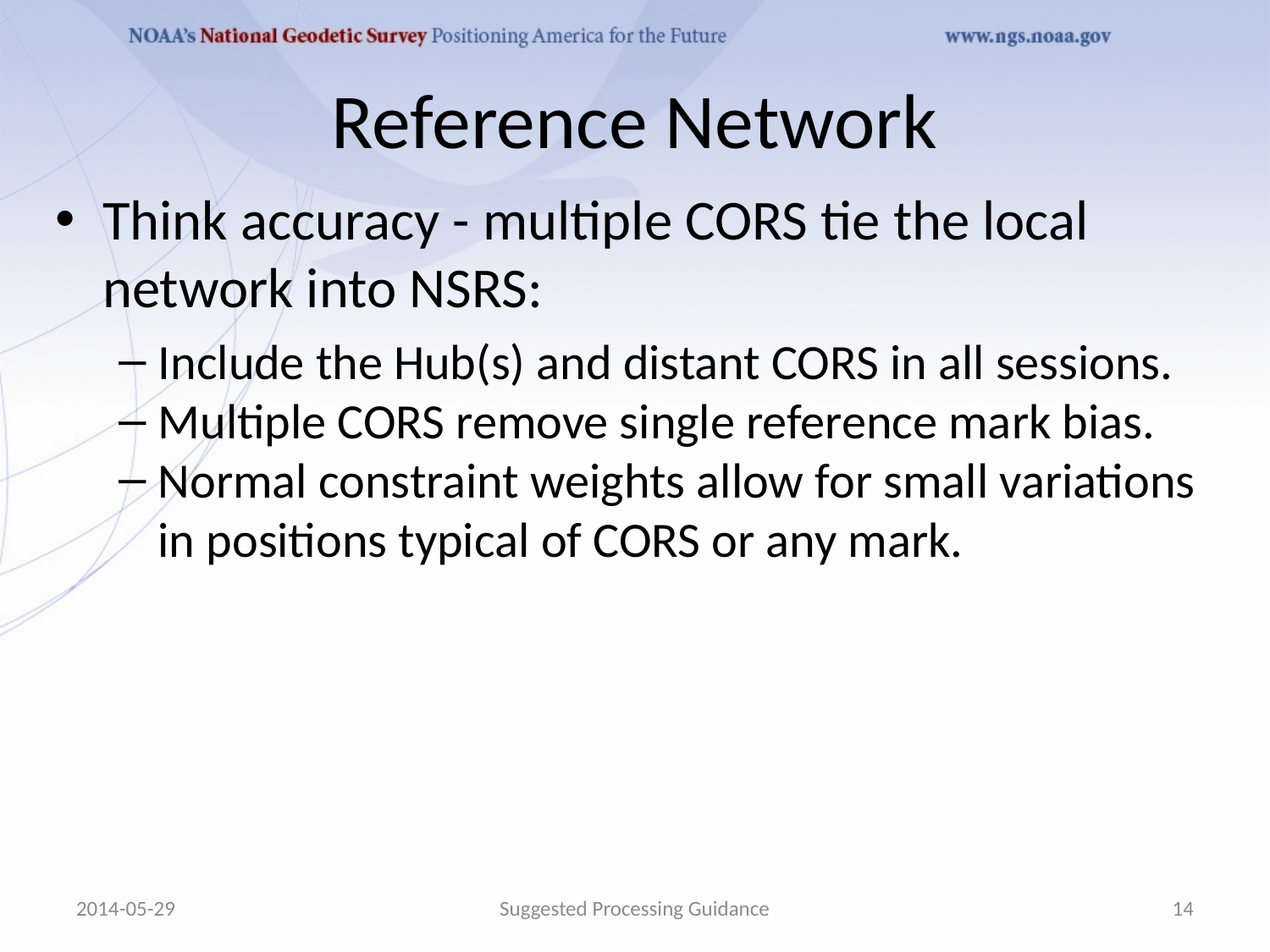

# Reference Network
Think accuracy - multiple CORS tie the local network into NSRS:
Include the Hub(s) and distant CORS in all sessions.
Multiple CORS remove single reference mark bias.
Normal constraint weights allow for small variations in positions typical of CORS or any mark.
2014-05-29
Suggested Processing Guidance
14